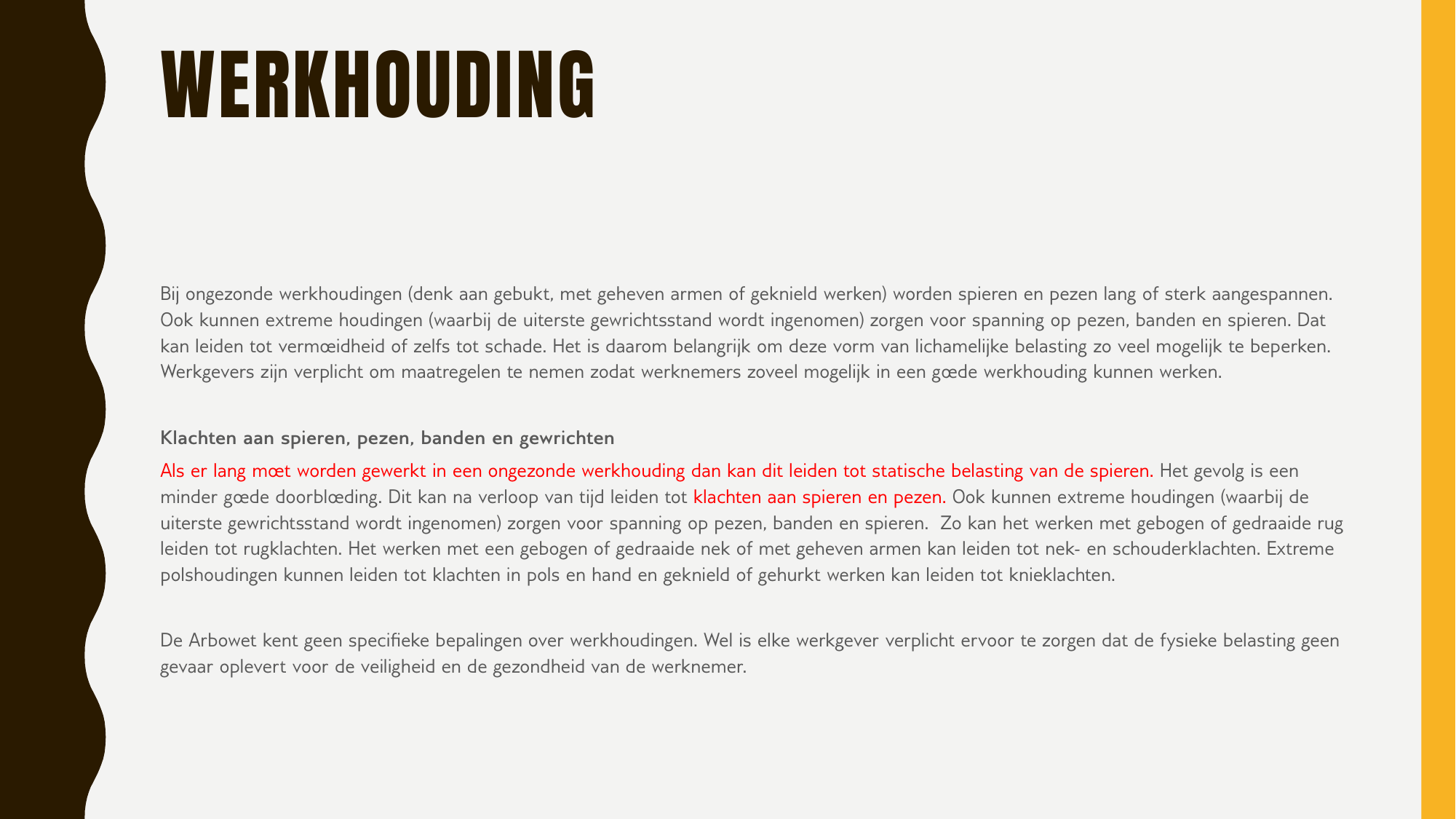

# Werkhouding
Bij ongezonde werkhoudingen (denk aan gebukt, met geheven armen of geknield werken) worden spieren en pezen lang of sterk aangespannen. Ook kunnen extreme houdingen (waarbij de uiterste gewrichtsstand wordt ingenomen) zorgen voor spanning op pezen, banden en spieren. Dat kan leiden tot vermoeidheid of zelfs tot schade. Het is daarom belangrijk om deze vorm van lichamelijke belasting zo veel mogelijk te beperken. Werkgevers zijn verplicht om maatregelen te nemen zodat werknemers zoveel mogelijk in een goede werkhouding kunnen werken.

Klachten aan spieren, pezen, banden en gewrichten
Als er lang moet worden gewerkt in een ongezonde werkhouding dan kan dit leiden tot statische belasting van de spieren. Het gevolg is een minder goede doorbloeding. Dit kan na verloop van tijd leiden tot klachten aan spieren en pezen. Ook kunnen extreme houdingen (waarbij de uiterste gewrichtsstand wordt ingenomen) zorgen voor spanning op pezen, banden en spieren.  Zo kan het werken met gebogen of gedraaide rug leiden tot rugklachten. Het werken met een gebogen of gedraaide nek of met geheven armen kan leiden tot nek- en schouderklachten. Extreme polshoudingen kunnen leiden tot klachten in pols en hand en geknield of gehurkt werken kan leiden tot knieklachten.

De Arbowet kent geen specifieke bepalingen over werkhoudingen. Wel is elke werkgever verplicht ervoor te zorgen dat de fysieke belasting geen gevaar oplevert voor de veiligheid en de gezondheid van de werknemer.